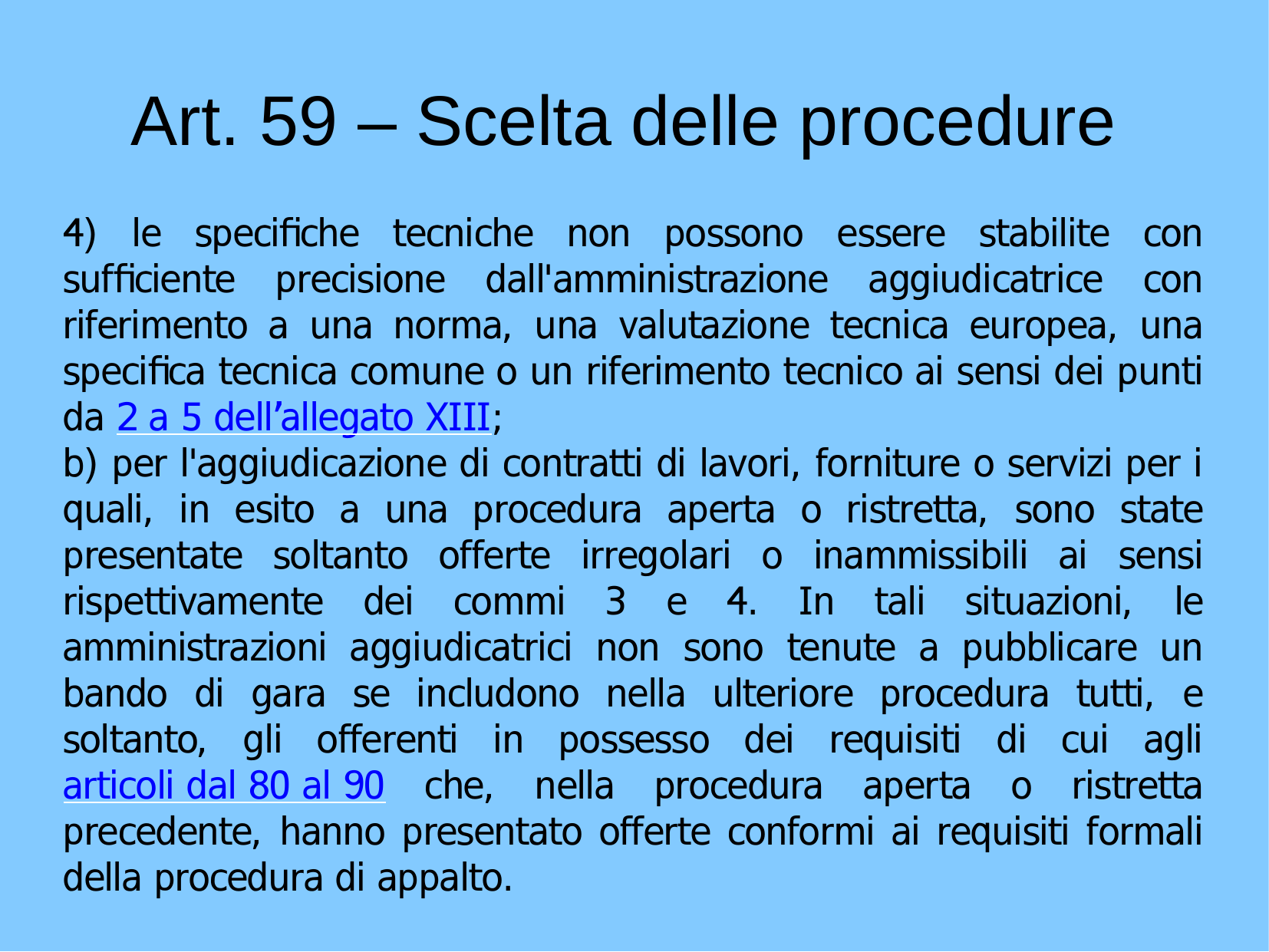

Art. 59 – Scelta delle procedure
4) le specifiche tecniche non possono essere stabilite con sufficiente precisione dall'amministrazione aggiudicatrice con riferimento a una norma, una valutazione tecnica europea, una specifica tecnica comune o un riferimento tecnico ai sensi dei punti da 2 a 5 dell’allegato XIII;
b) per l'aggiudicazione di contratti di lavori, forniture o servizi per i quali, in esito a una procedura aperta o ristretta, sono state presentate soltanto offerte irregolari o inammissibili ai sensi rispettivamente dei commi 3 e 4. In tali situazioni, le amministrazioni aggiudicatrici non sono tenute a pubblicare un bando di gara se includono nella ulteriore procedura tutti, e soltanto, gli offerenti in possesso dei requisiti di cui agli articoli dal 80 al 90 che, nella procedura aperta o ristretta precedente, hanno presentato offerte conformi ai requisiti formali della procedura di appalto.